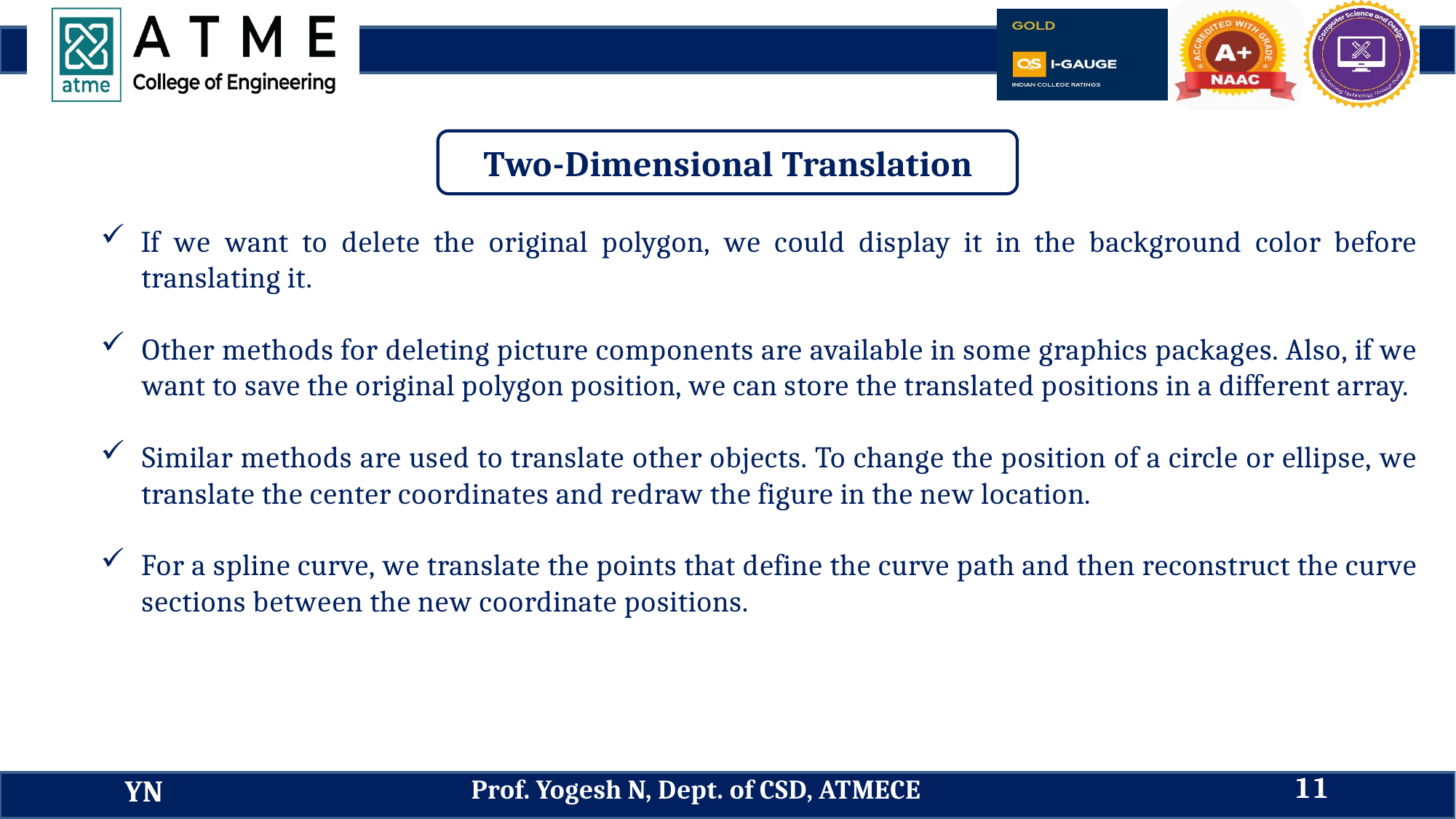

Two-Dimensional Translation
If we want to delete the original polygon, we could display it in the background color before translating it.

Other methods for deleting picture components are available in some graphics packages. Also, if we want to save the original polygon position, we can store the translated positions in a different array.

Similar methods are used to translate other objects. To change the position of a circle or ellipse, we translate the center coordinates and redraw the figure in the new location.

For a spline curve, we translate the points that define the curve path and then reconstruct the curve sections between the new coordinate positions.
11
Prof. Yogesh N, Dept. of CSD, ATMECE
YN